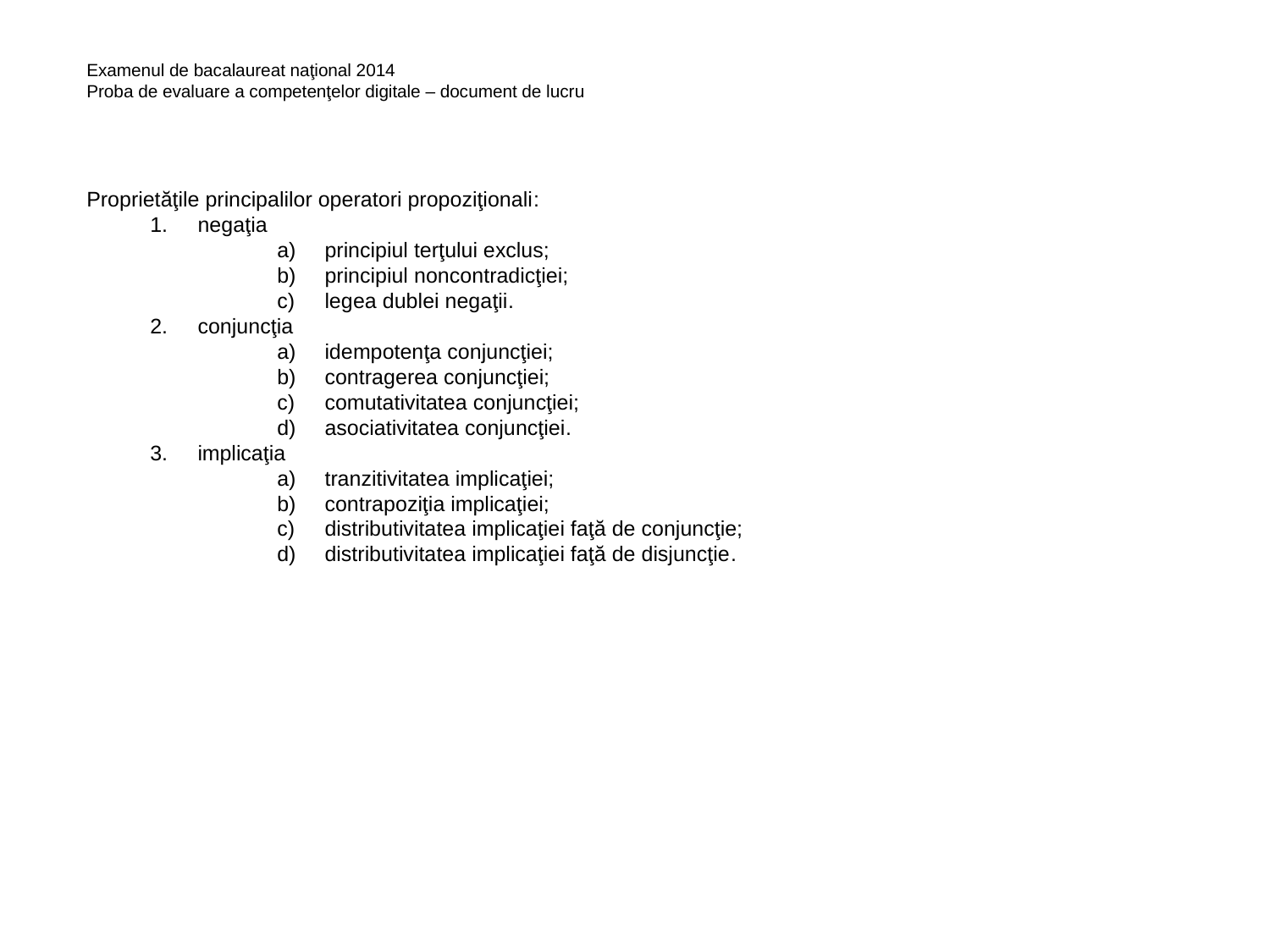

Examenul de bacalaureat naţional 2014
Proba de evaluare a competenţelor digitale – document de lucru
Proprietăţile principalilor operatori propoziţionali:
negaţia
principiul terţului exclus;
principiul noncontradicţiei;
legea dublei negaţii.
conjuncţia
idempotenţa conjuncţiei;
contragerea conjuncţiei;
comutativitatea conjuncţiei;
asociativitatea conjuncţiei.
implicaţia
tranzitivitatea implicaţiei;
contrapoziţia implicaţiei;
distributivitatea implicaţiei faţă de conjuncţie;
distributivitatea implicaţiei faţă de disjuncţie.